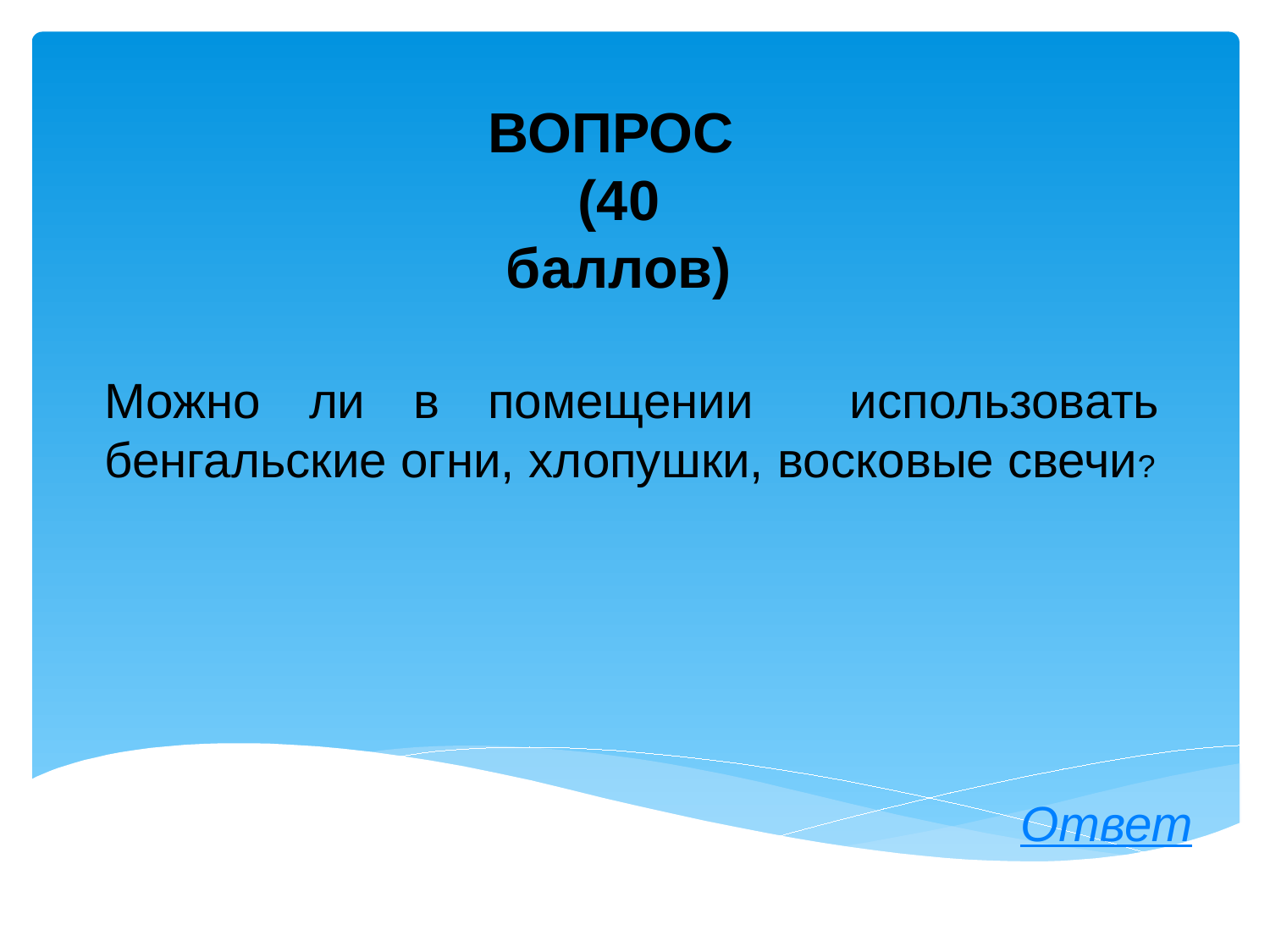

ВОПРОС  (40 баллов)
Можно ли в помещении  использовать бенгальские огни, хлопушки, восковые свечи?
Ответ